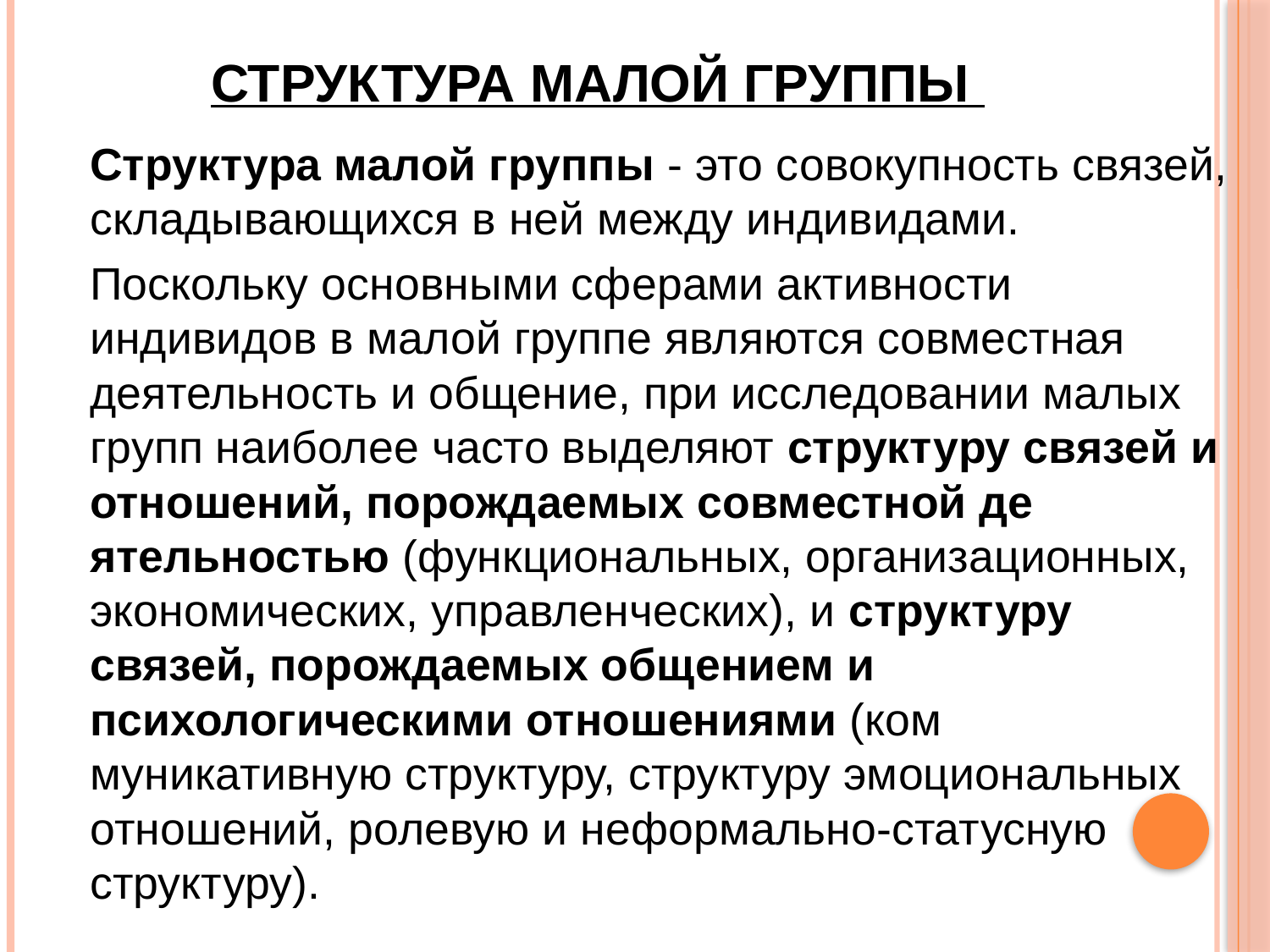

# Структура малой группы
	Структура малой группы - это совокуп­ность связей, складывающихся в ней меж­ду индивидами.
	Поскольку основными сферами активности индивидов в малой группе являются совместная деятельность и общение, при исследовании малых групп наиболее часто выделяют структуру связей и отношений, порождаемых совместной де­ятельностью (функциональных, организационных, экономических, управленческих), и структуру связей, порождаемых общением и психологическими отношениями (ком­муникативную структуру, структуру эмоциональных отношений, ролевую и неформально-статусную структуру).